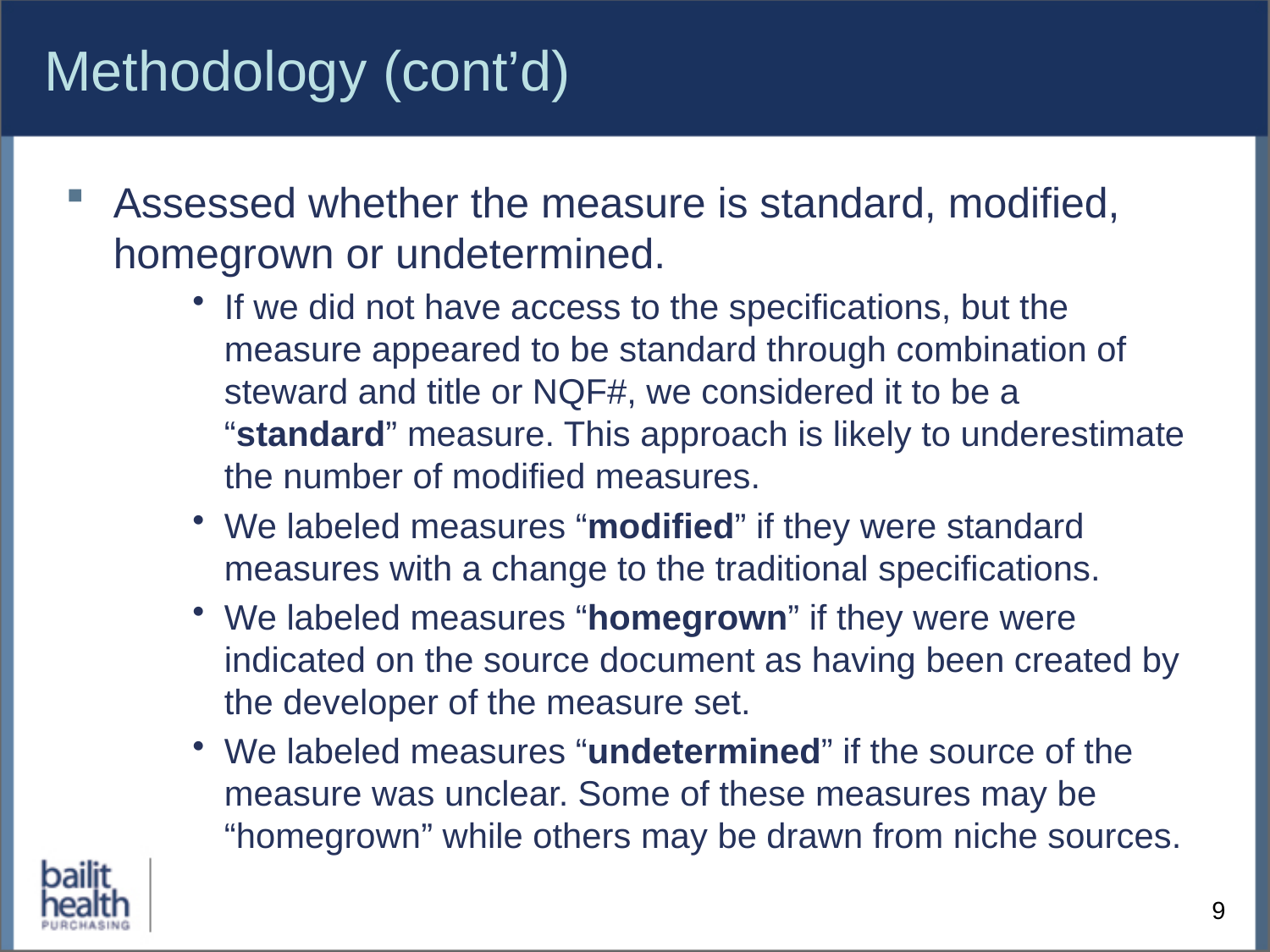

# Methodology (cont’d)
Assessed whether the measure is standard, modified, homegrown or undetermined.
If we did not have access to the specifications, but the measure appeared to be standard through combination of steward and title or NQF#, we considered it to be a “standard” measure. This approach is likely to underestimate the number of modified measures.
We labeled measures “modified” if they were standard measures with a change to the traditional specifications.
We labeled measures “homegrown” if they were were indicated on the source document as having been created by the developer of the measure set.
We labeled measures “undetermined” if the source of the measure was unclear. Some of these measures may be “homegrown” while others may be drawn from niche sources.

9